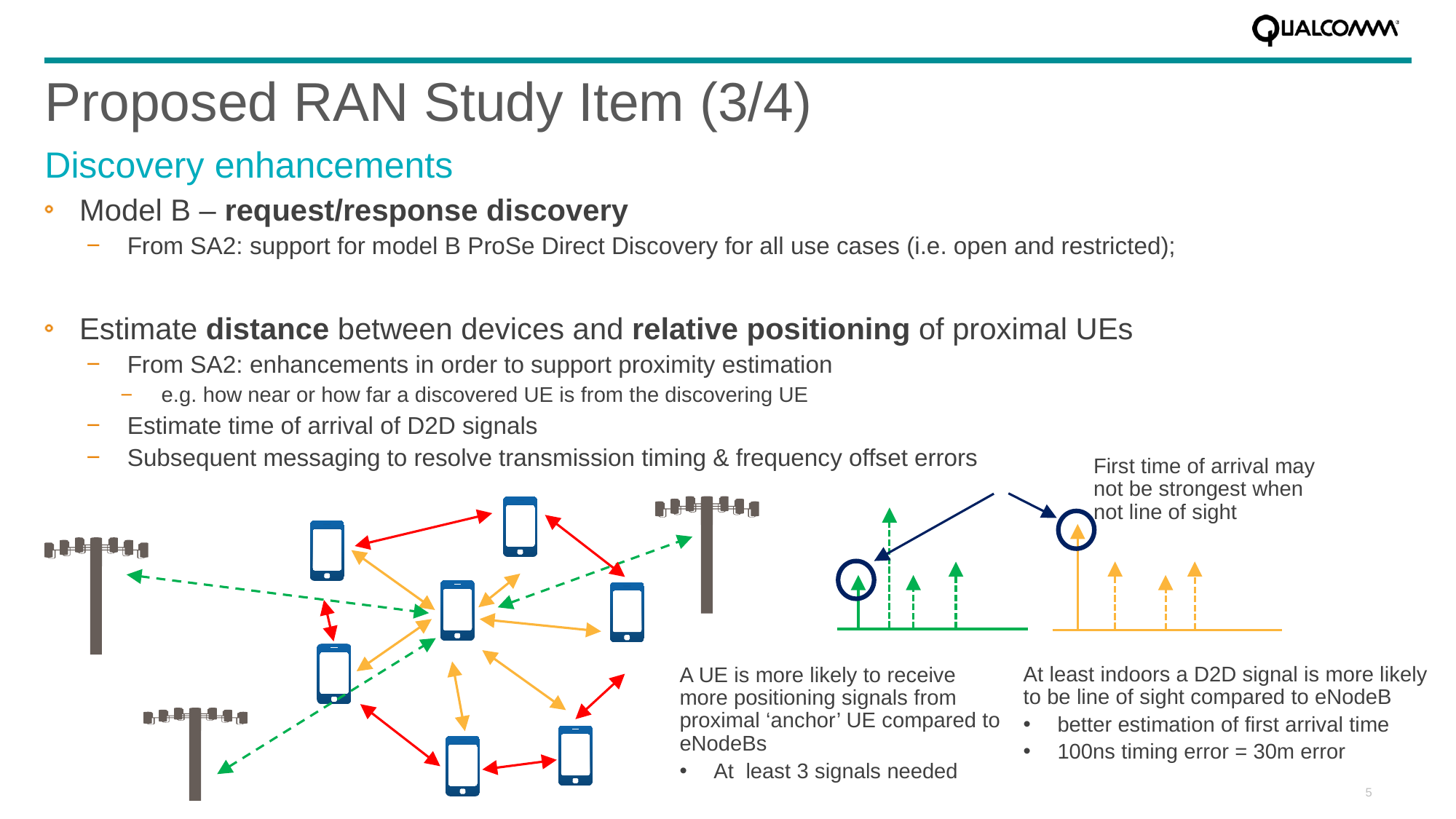

# Proposed RAN Study Item (3/4)
Discovery enhancements
Model B – request/response discovery
From SA2: support for model B ProSe Direct Discovery for all use cases (i.e. open and restricted);

Estimate distance between devices and relative positioning of proximal UEs
From SA2: enhancements in order to support proximity estimation
e.g. how near or how far a discovered UE is from the discovering UE
Estimate time of arrival of D2D signals
Subsequent messaging to resolve transmission timing & frequency offset errors

First time of arrival may not be strongest when not line of sight

At least indoors a D2D signal is more likely to be line of sight compared to eNodeB
better estimation of first arrival time
100ns timing error = 30m error
A UE is more likely to receive more positioning signals from proximal ‘anchor’ UE compared to eNodeBs
At  least 3 signals needed